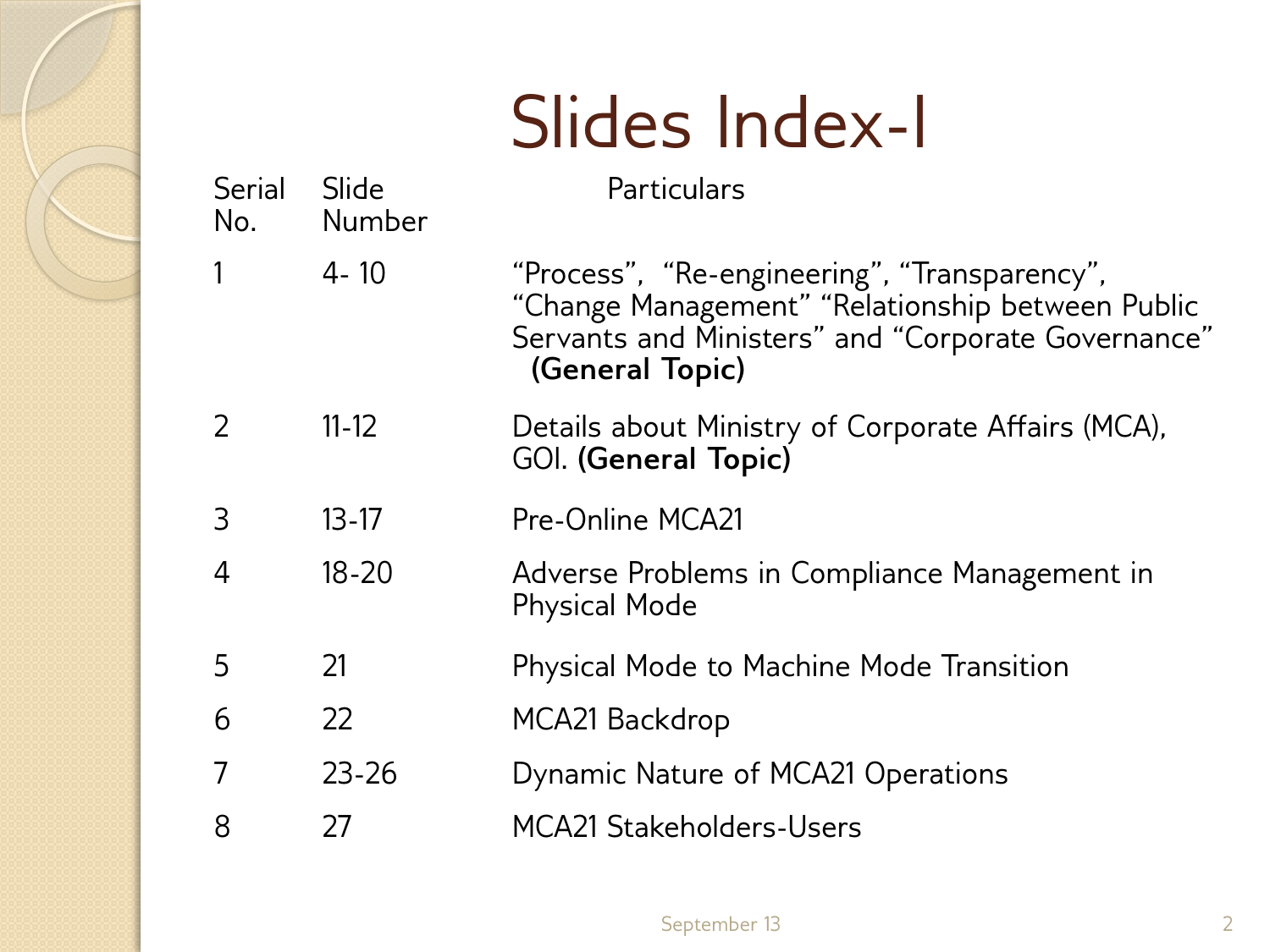

# Slides Index-I
| Serial No. | Slide Number | Particulars |
| --- | --- | --- |
| 1 | 4- 10 | “Process”, “Re-engineering”, “Transparency”, “Change Management” “Relationship between Public Servants and Ministers” and “Corporate Governance” (General Topic) |
| 2 | 11-12 | Details about Ministry of Corporate Affairs (MCA), GOI. (General Topic) |
| 3 | 13-17 | Pre-Online MCA21 |
| 4 | 18-20 | Adverse Problems in Compliance Management in Physical Mode |
| 5 | 21 | Physical Mode to Machine Mode Transition |
| 6 | 22 | MCA21 Backdrop |
| 7 | 23-26 | Dynamic Nature of MCA21 Operations |
| 8 | 27 | MCA21 Stakeholders-Users |
September 13
2